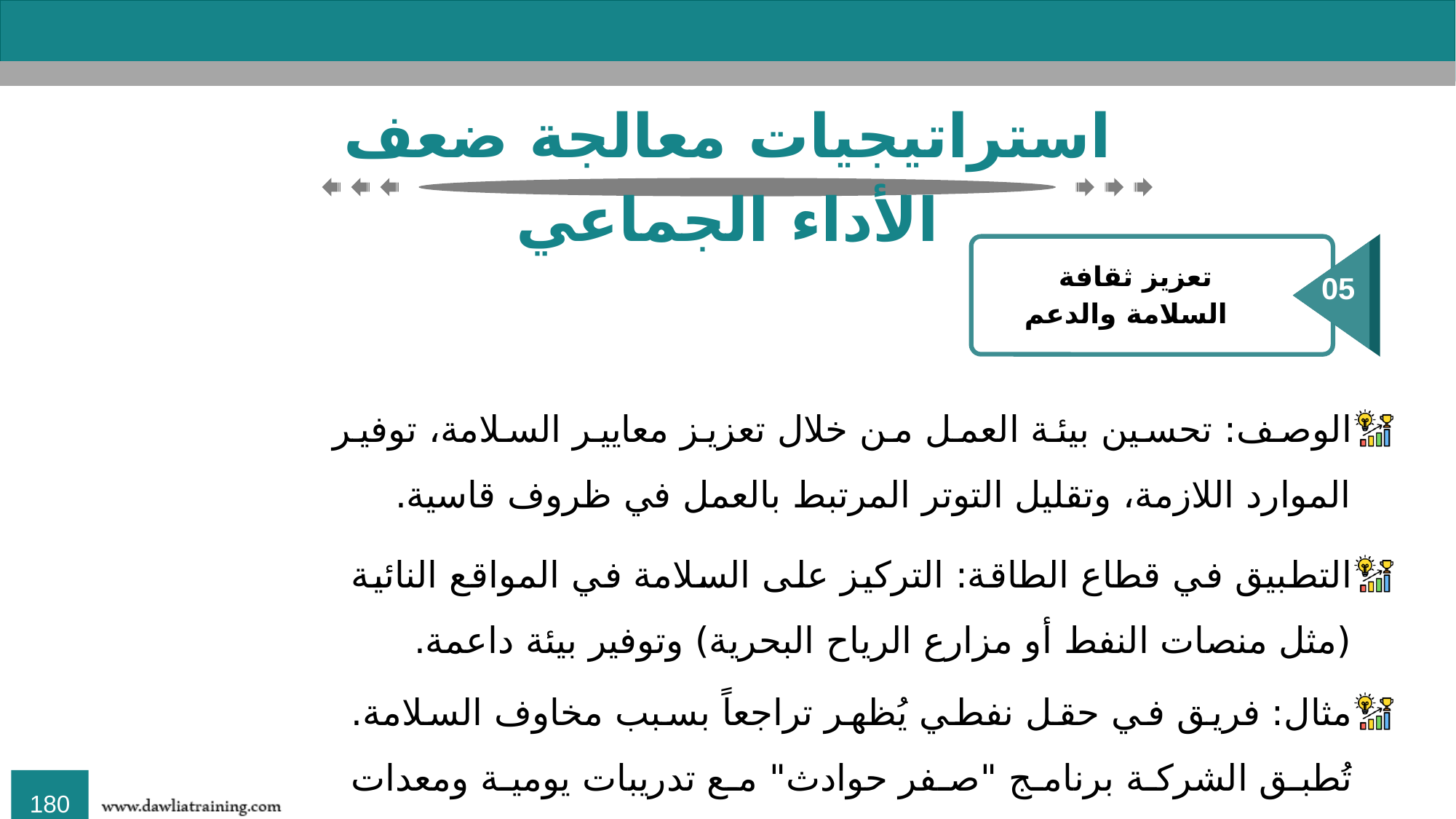

استراتيجيات معالجة ضعف الأداء الجماعي

تعزيز ثقافة السلامة والدعم
05
الوصف: تحسين بيئة العمل من خلال تعزيز معايير السلامة، توفير الموارد اللازمة، وتقليل التوتر المرتبط بالعمل في ظروف قاسية.
التطبيق في قطاع الطاقة: التركيز على السلامة في المواقع النائية (مثل منصات النفط أو مزارع الرياح البحرية) وتوفير بيئة داعمة.
مثال: فريق في حقل نفطي يُظهر تراجعاً بسبب مخاوف السلامة. تُطبق الشركة برنامج "صفر حوادث" مع تدريبات يومية ومعدات حماية متطورة.